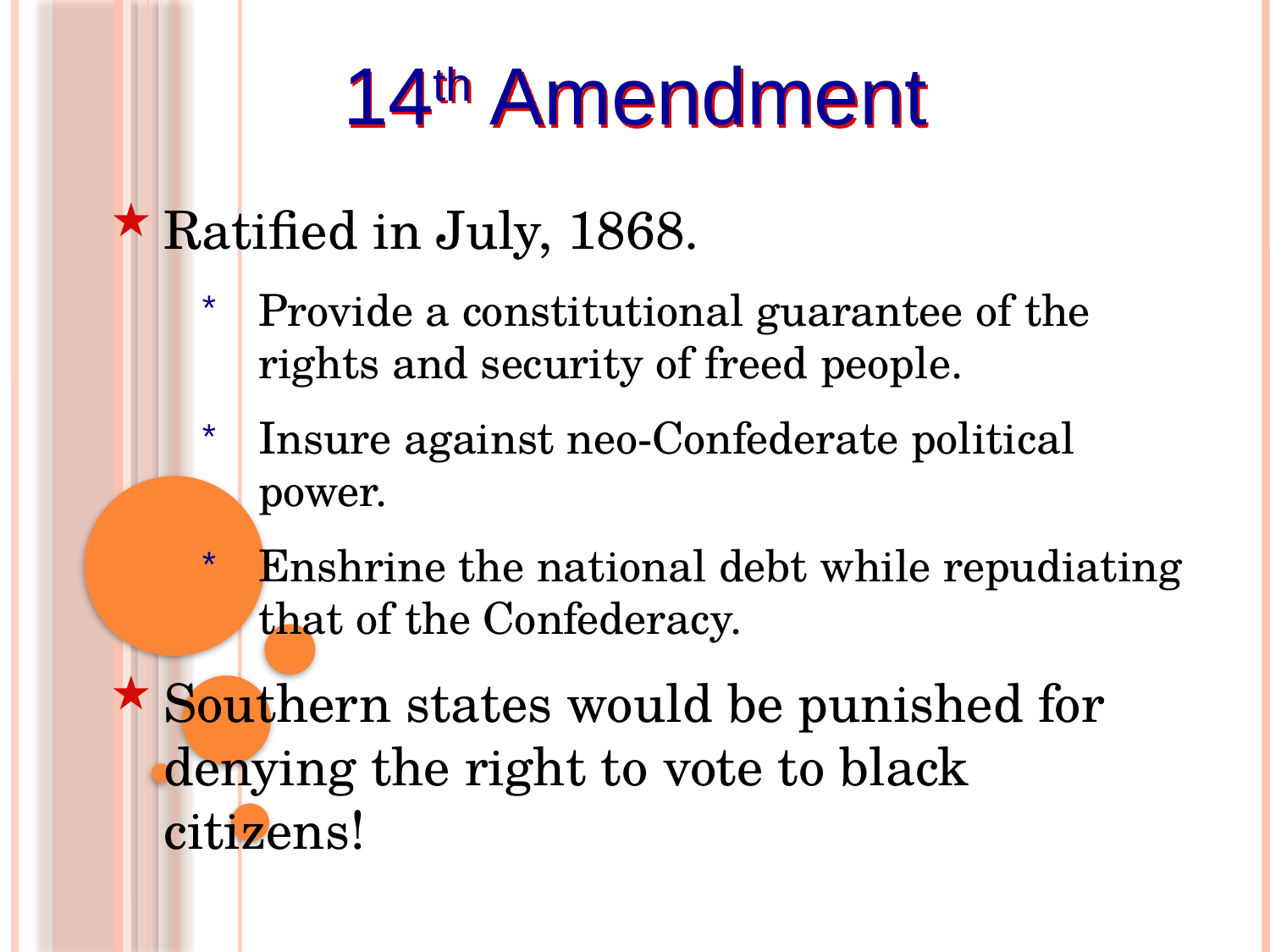

14th Amendment

Ratified in July, 1868.
Provide a constitutional guarantee of the rights and security of freed people.
Insure against neo-Confederate political power.
Enshrine the national debt while repudiating that of the Confederacy.
Southern states would be punished for denying the right to vote to black citizens!